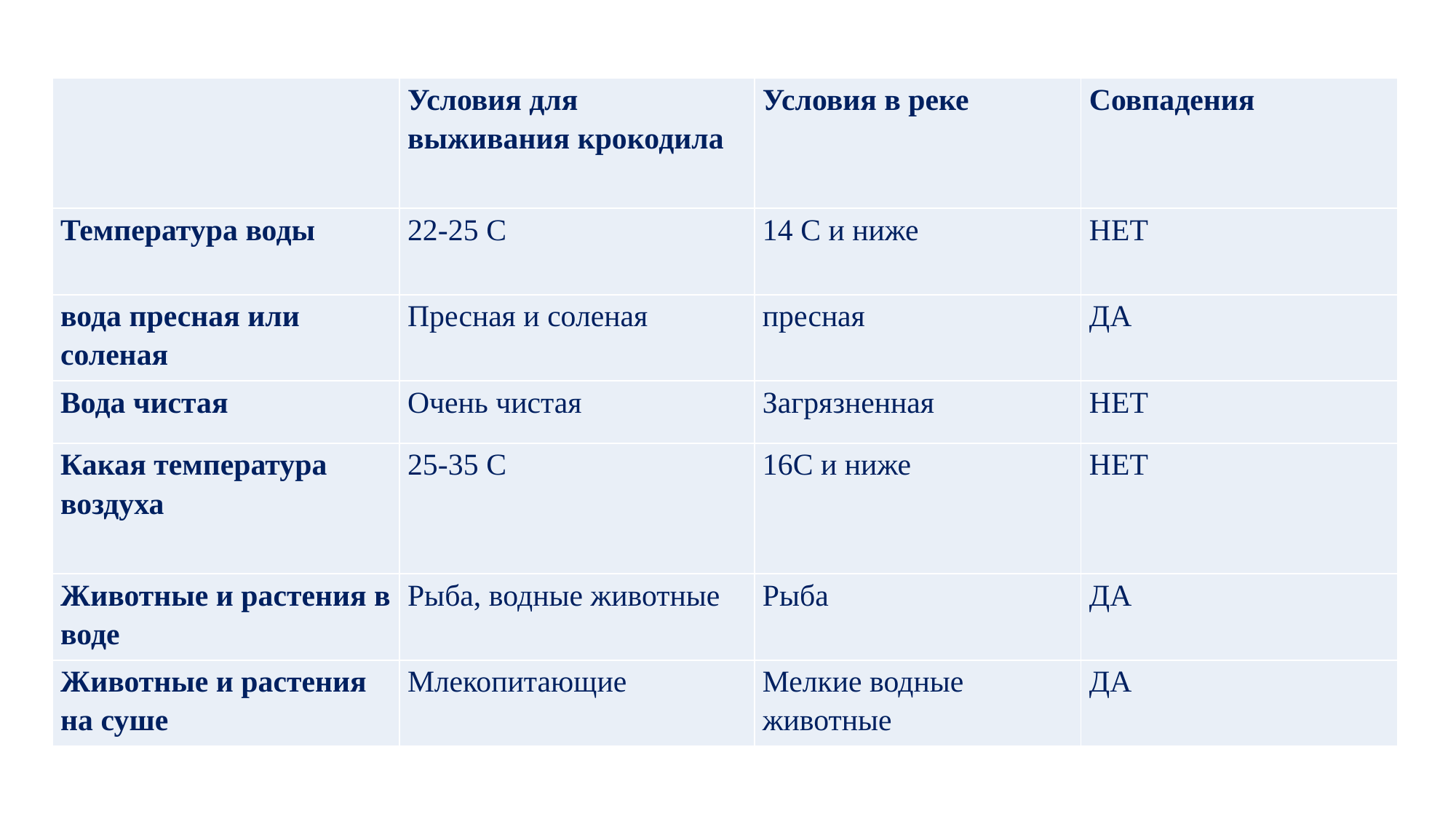

|  | Условия для выживания крокодила | Условия в реке | Совпадения |
| --- | --- | --- | --- |
| Температура воды | 22-25 С | 14 С и ниже | НЕТ |
| вода пресная или соленая | Пресная и соленая | пресная | ДА |
| Вода чистая | Очень чистая | Загрязненная | НЕТ |
| Какая температура воздуха | 25-35 С | 16С и ниже | НЕТ |
| Животные и растения в воде | Рыба, водные животные | Рыба | ДА |
| Животные и растения на суше | Млекопитающие | Мелкие водные животные | ДА |